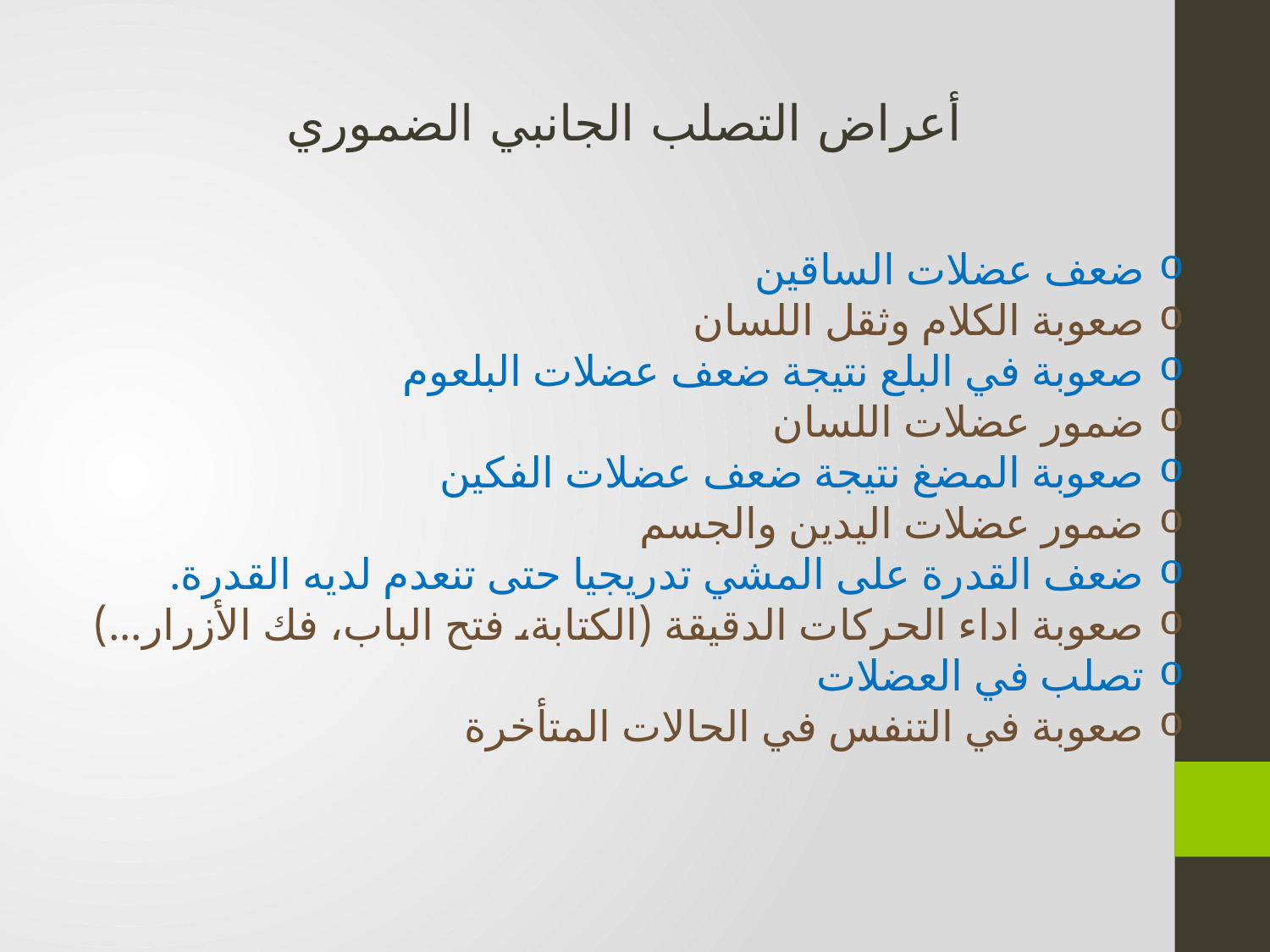

أعراض التصلب الجانبي الضموري
ضعف عضلات الساقين
صعوبة الكلام وثقل اللسان
صعوبة في البلع نتيجة ضعف عضلات البلعوم
ضمور عضلات اللسان
صعوبة المضغ نتيجة ضعف عضلات الفكين
ضمور عضلات اليدين والجسم
ضعف القدرة على المشي تدريجيا حتى تنعدم لديه القدرة.
صعوبة اداء الحركات الدقيقة (الكتابة، فتح الباب، فك الأزرار...)
تصلب في العضلات
صعوبة في التنفس في الحالات المتأخرة